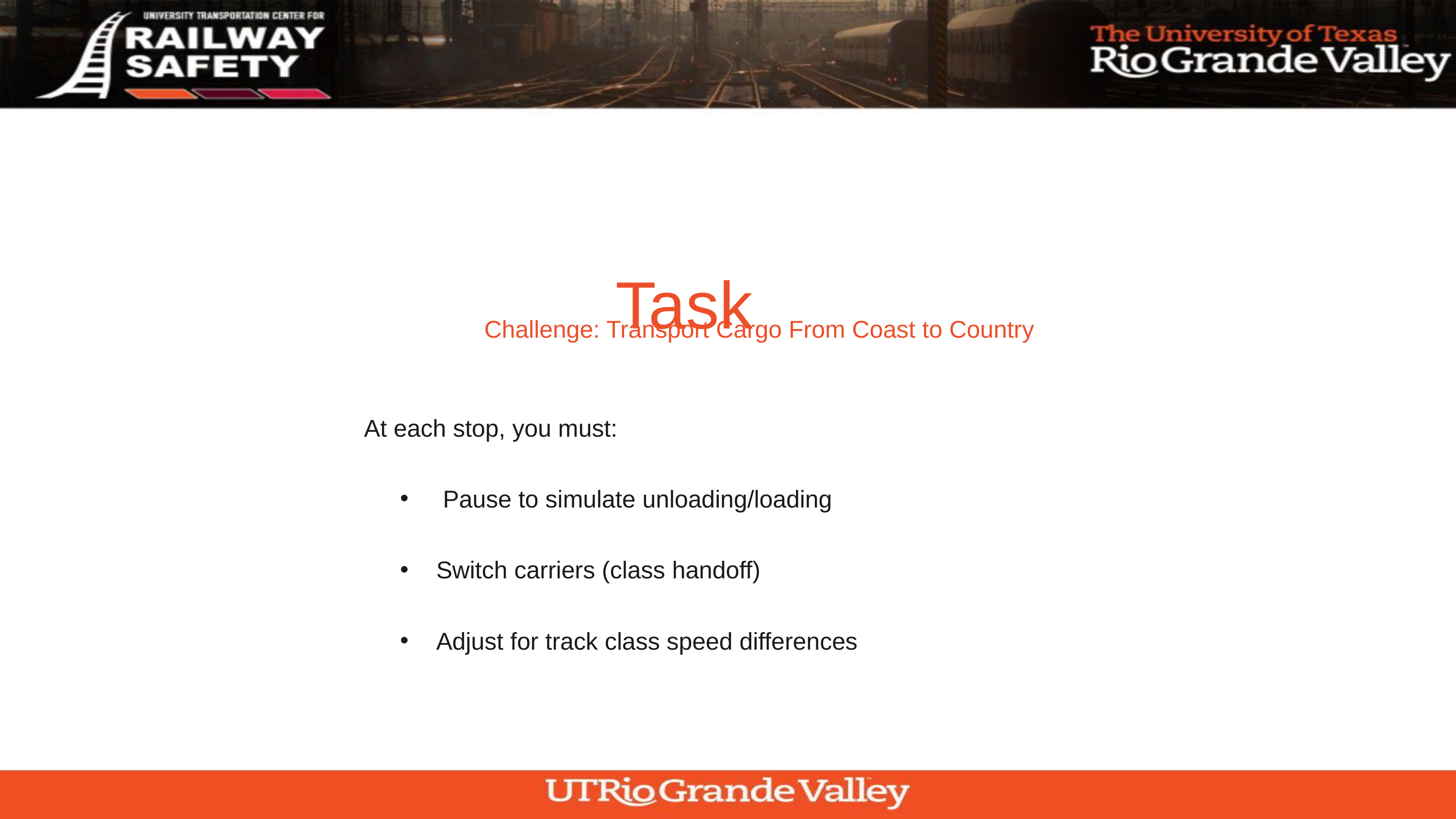

Task
Challenge: Transport Cargo From Coast to Country

At each stop, you must:
 Pause to simulate unloading/loading
Switch carriers (class handoff)
Adjust for track class speed differences